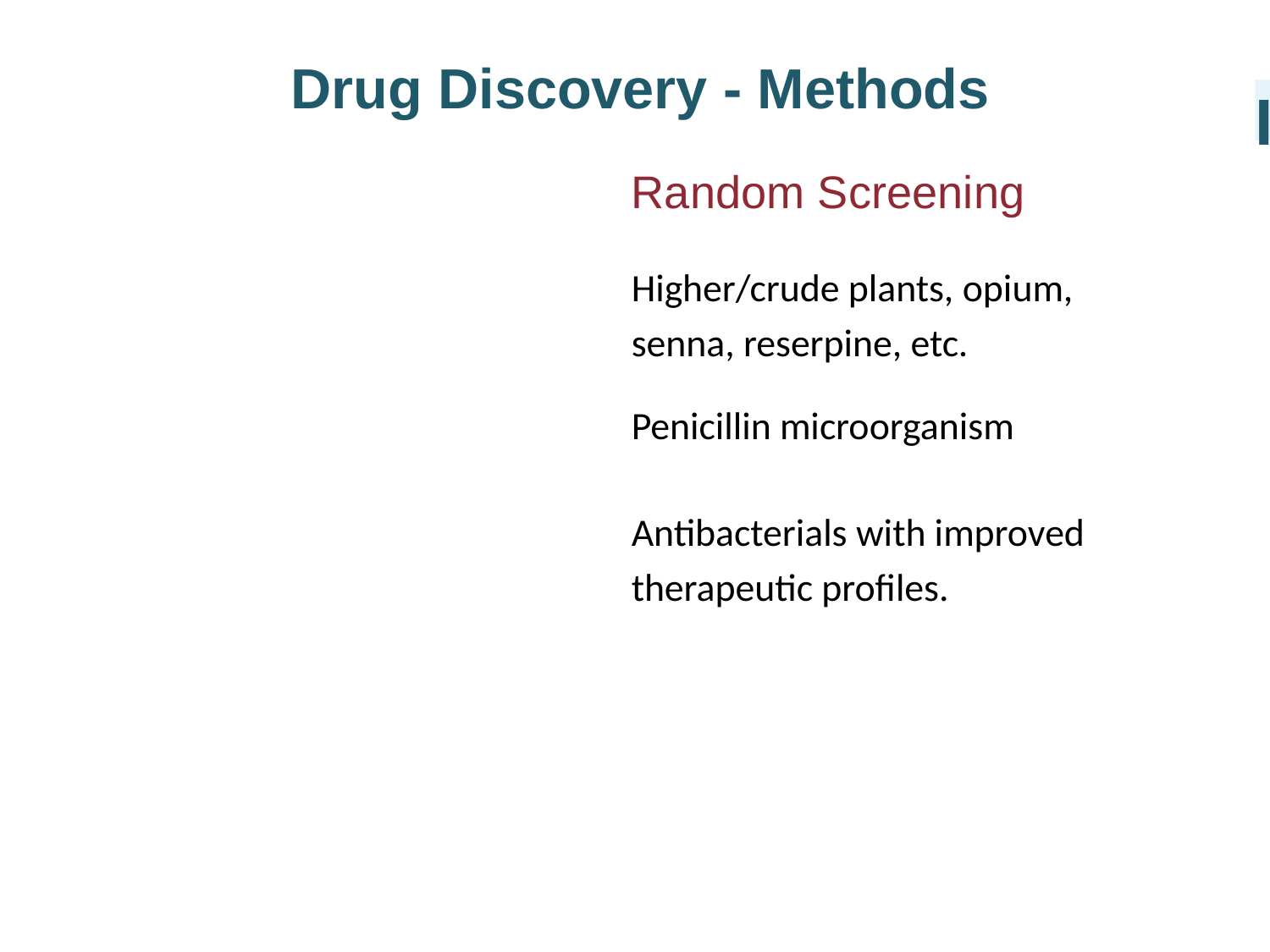

Drug Discovery - Methods
I
Random Screening
Higher/crude plants, opium, senna, reserpine, etc.
Penicillin microorganism
Antibacterials with improved therapeutic profiles.